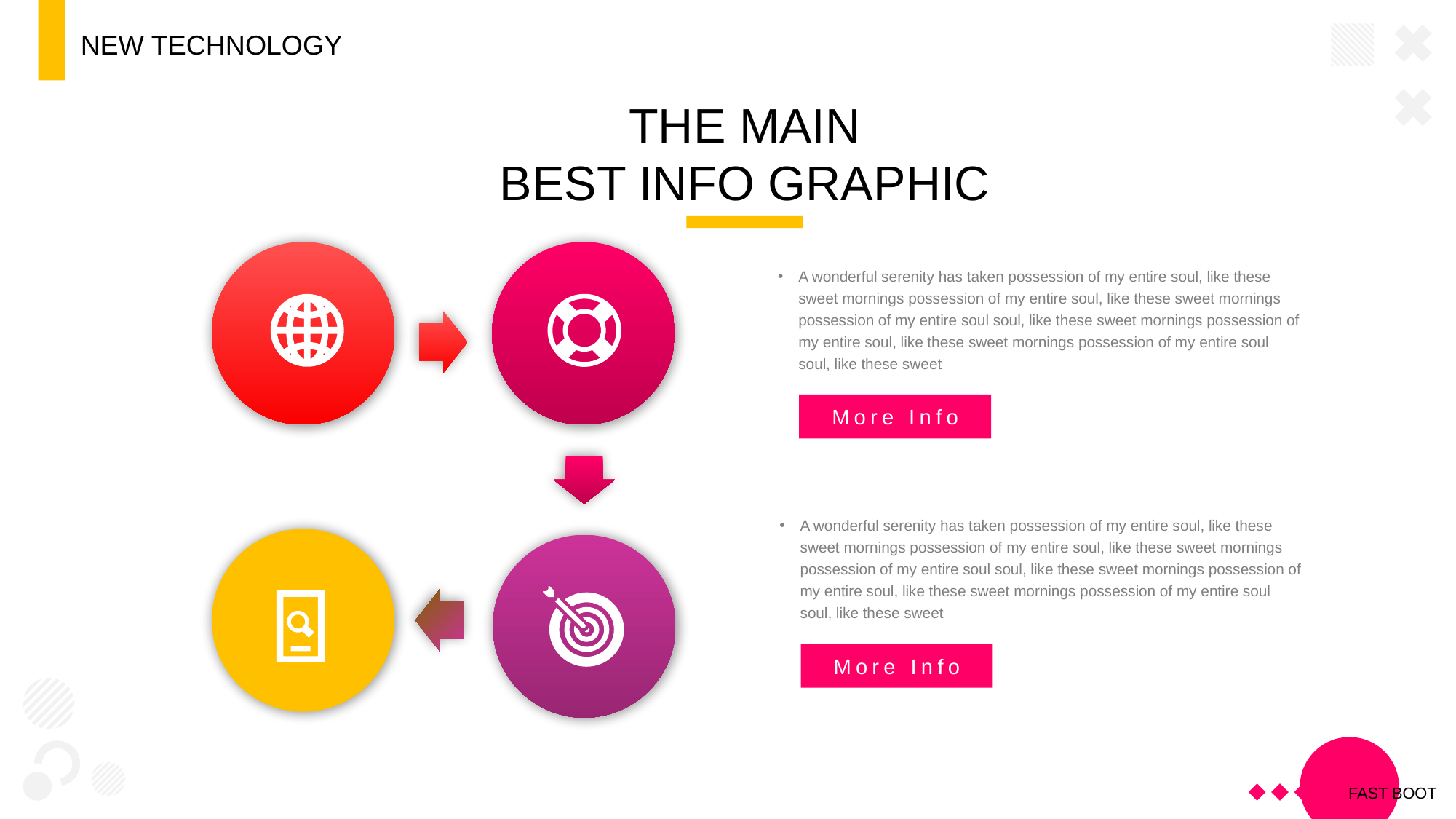

NEW TECHNOLOGY

THE MAIN
BEST INFO GRAPHIC

A wonderful serenity has taken possession of my entire soul, like these sweet mornings possession of my entire soul, like these sweet mornings possession of my entire soul soul, like these sweet mornings possession of my entire soul, like these sweet mornings possession of my entire soul soul, like these sweet

More Info

A wonderful serenity has taken possession of my entire soul, like these sweet mornings possession of my entire soul, like these sweet mornings possession of my entire soul soul, like these sweet mornings possession of my entire soul, like these sweet mornings possession of my entire soul soul, like these sweet

More Info

FAST BOOT